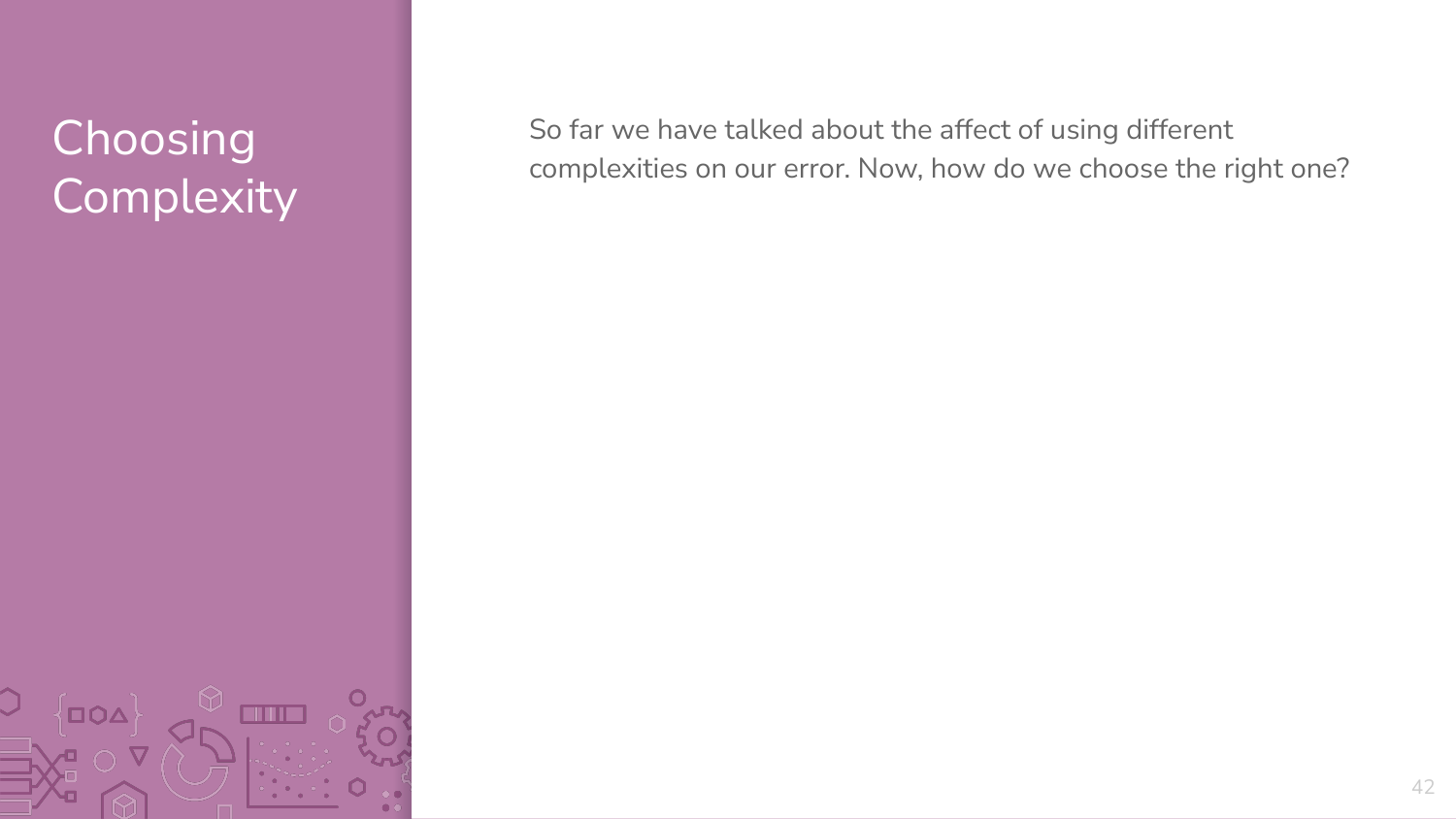

# Choosing Complexity
So far we have talked about the affect of using different complexities on our error. Now, how do we choose the right one?
42